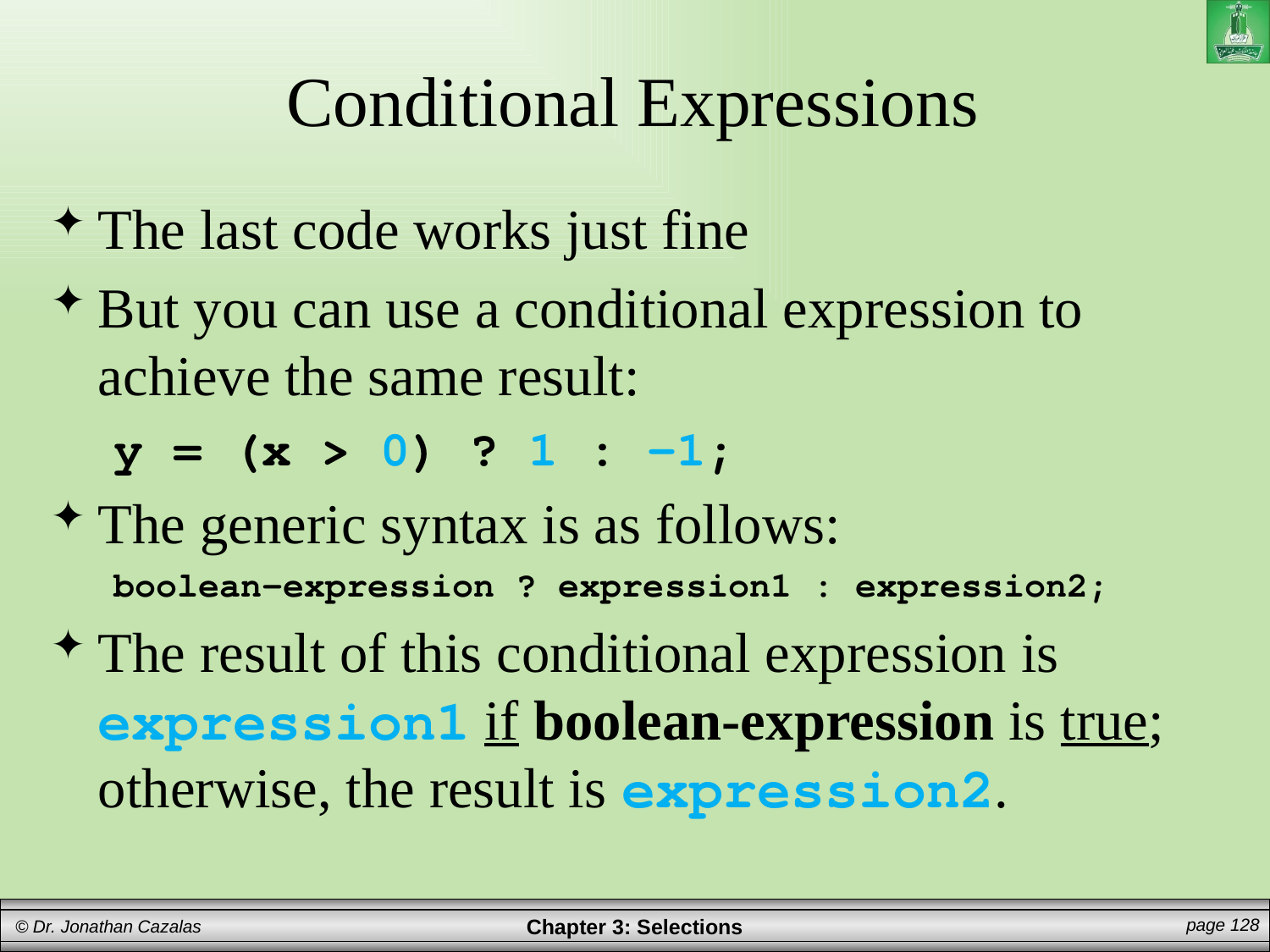

# Conditional Expressions
The last code works just fine
But you can use a conditional expression to achieve the same result:
y = (x > 0) ? 1 : -1;
The generic syntax is as follows:
boolean-expression ? expression1 : expression2;
The result of this conditional expression is expression1 if boolean-expression is true; otherwise, the result is expression2.